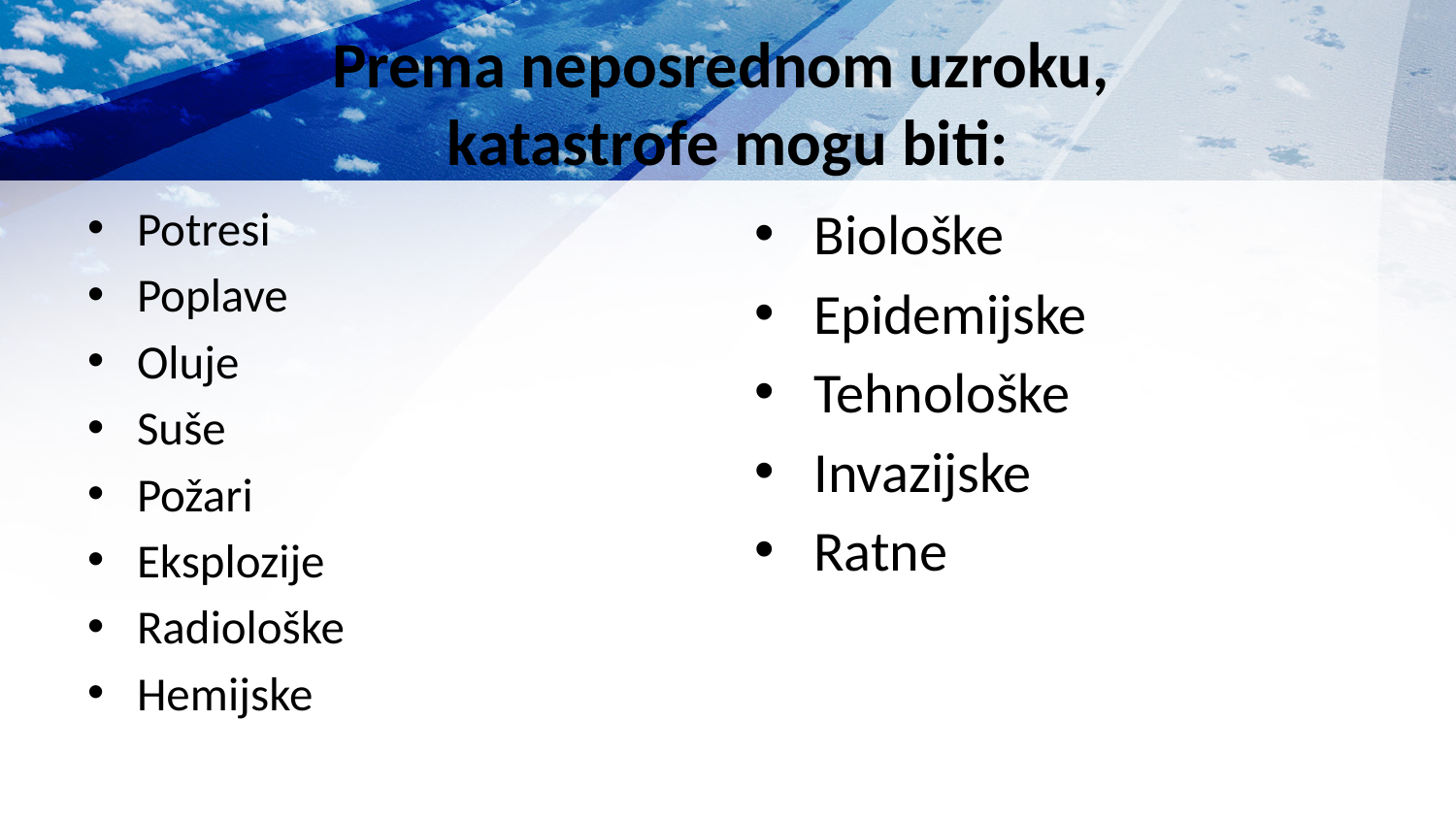

# Prema neposrednom uzroku, katastrofe mogu biti:
Potresi
Poplave
Oluje
Suše
Požari
Eksplozije
Radiološke
Hemijske

Biološke
Epidemijske
Tehnološke
Invazijske
Ratne